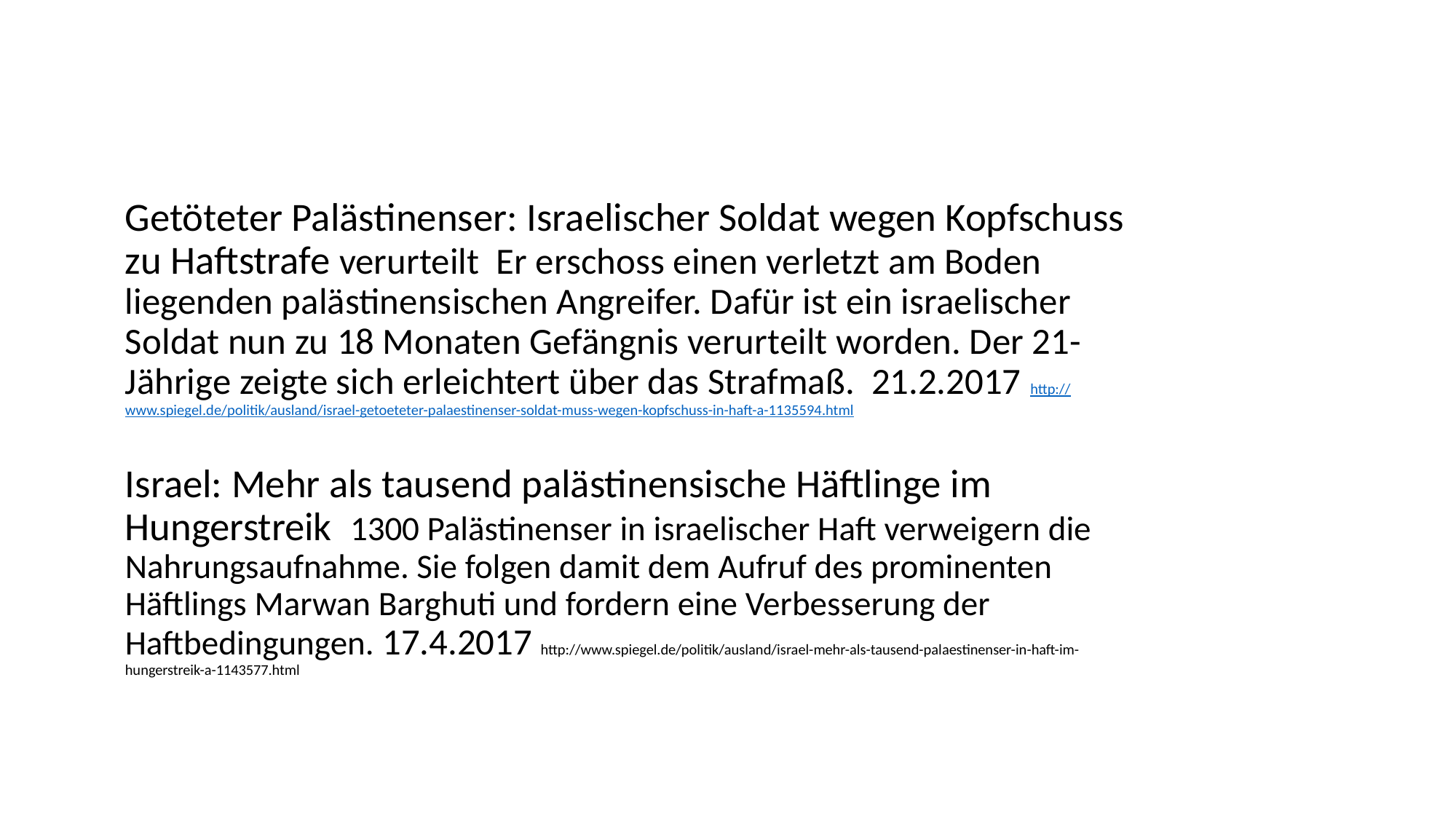

#
Getöteter Palästinenser: Israelischer Soldat wegen Kopfschuss zu Haftstrafe verurteilt  Er erschoss einen verletzt am Boden liegenden palästinensischen Angreifer. Dafür ist ein israelischer Soldat nun zu 18 Monaten Gefängnis verurteilt worden. Der 21-Jährige zeigte sich erleichtert über das Strafmaß.  21.2.2017 http://www.spiegel.de/politik/ausland/israel-getoeteter-palaestinenser-soldat-muss-wegen-kopfschuss-in-haft-a-1135594.html

Israel: Mehr als tausend palästinensische Häftlinge im Hungerstreik  1300 Palästinenser in israelischer Haft verweigern die Nahrungsaufnahme. Sie folgen damit dem Aufruf des prominenten Häftlings Marwan Barghuti und fordern eine Verbesserung der Haftbedingungen. 17.4.2017 http://www.spiegel.de/politik/ausland/israel-mehr-als-tausend-palaestinenser-in-haft-im-hungerstreik-a-1143577.html